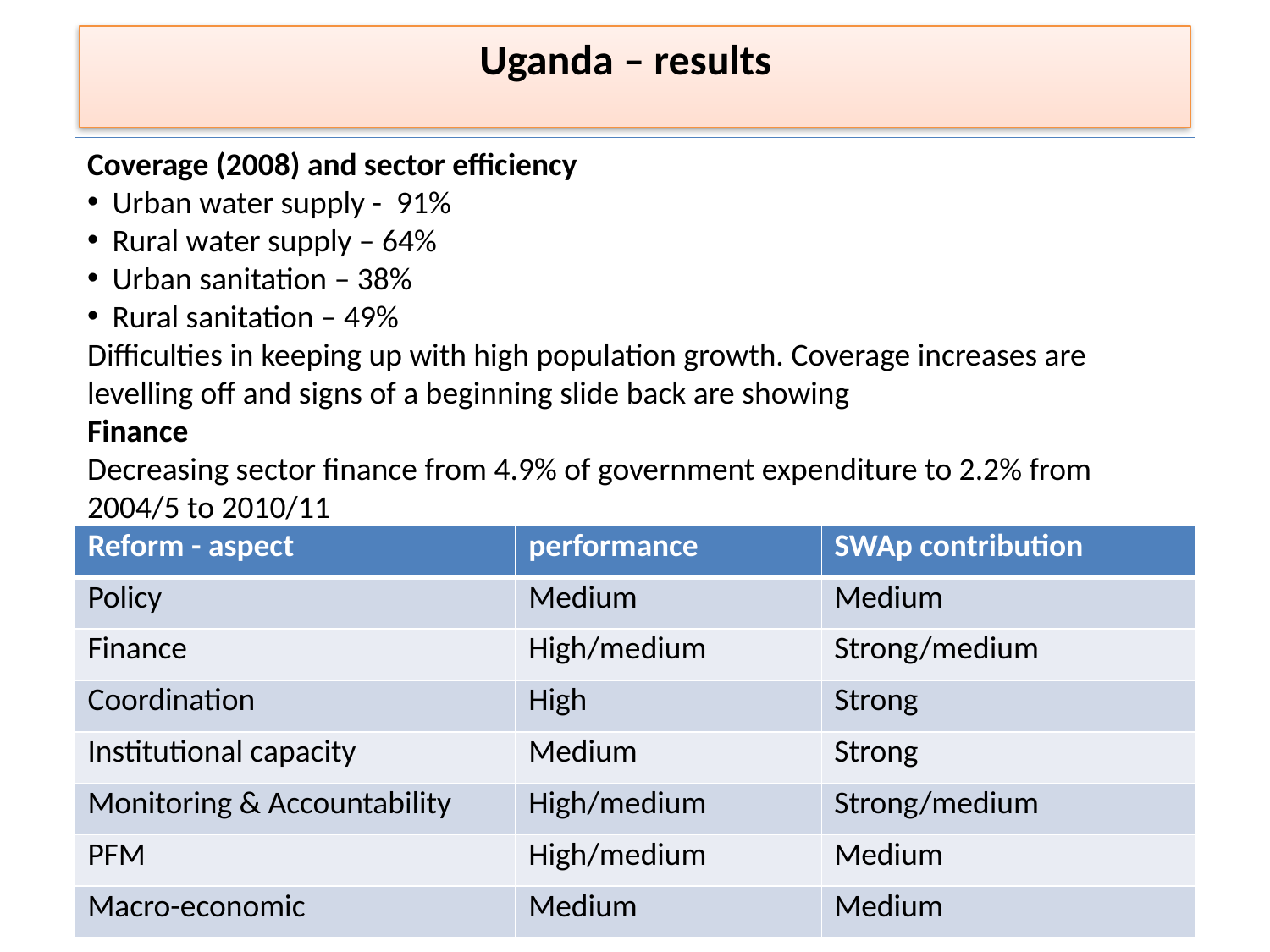

Uganda – results

Coverage (2008) and sector efficiency
Urban water supply -  91%
Rural water supply – 64%
Urban sanitation – 38%
Rural sanitation – 49%
Difficulties in keeping up with high population growth. Coverage increases are levelling off and signs of a beginning slide back are showing
Finance
Decreasing sector finance from 4.9% of government expenditure to 2.2% from 2004/5 to 2010/11
| Reform - aspect | performance | SWAp contribution |
| --- | --- | --- |
| Policy | Medium | Medium |
| Finance | High/medium | Strong/medium |
| Coordination | High | Strong |
| Institutional capacity | Medium | Strong |
| Monitoring & Accountability | High/medium | Strong/medium |
| PFM | High/medium | Medium |
| Macro-economic | Medium | Medium |
3